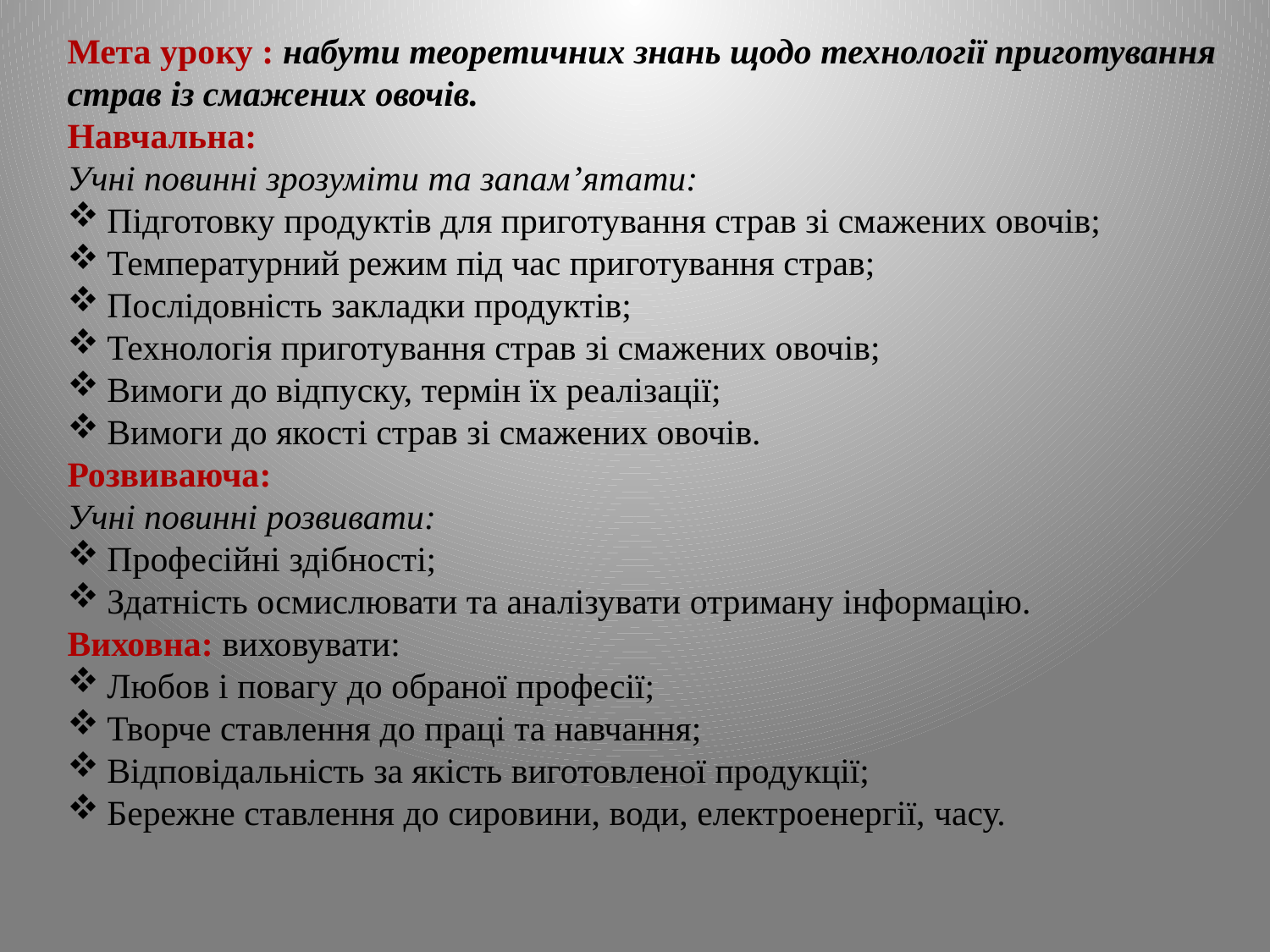

Мета уроку : набути теоретичних знань щодо технології приготування страв із смажених овочів.
Навчальна:
Учні повинні зрозуміти та запам’ятати:
Підготовку продуктів для приготування страв зі смажених овочів;
Температурний режим під час приготування страв;
Послідовність закладки продуктів;
Технологія приготування страв зі смажених овочів;
Вимоги до відпуску, термін їх реалізації;
Вимоги до якості страв зі смажених овочів.
Розвиваюча:
Учні повинні розвивати:
Професійні здібності;
Здатність осмислювати та аналізувати отриману інформацію.
Виховна: виховувати:
Любов і повагу до обраної професії;
Творче ставлення до праці та навчання;
Відповідальність за якість виготовленої продукції;
Бережне ставлення до сировини, води, електроенергії, часу.